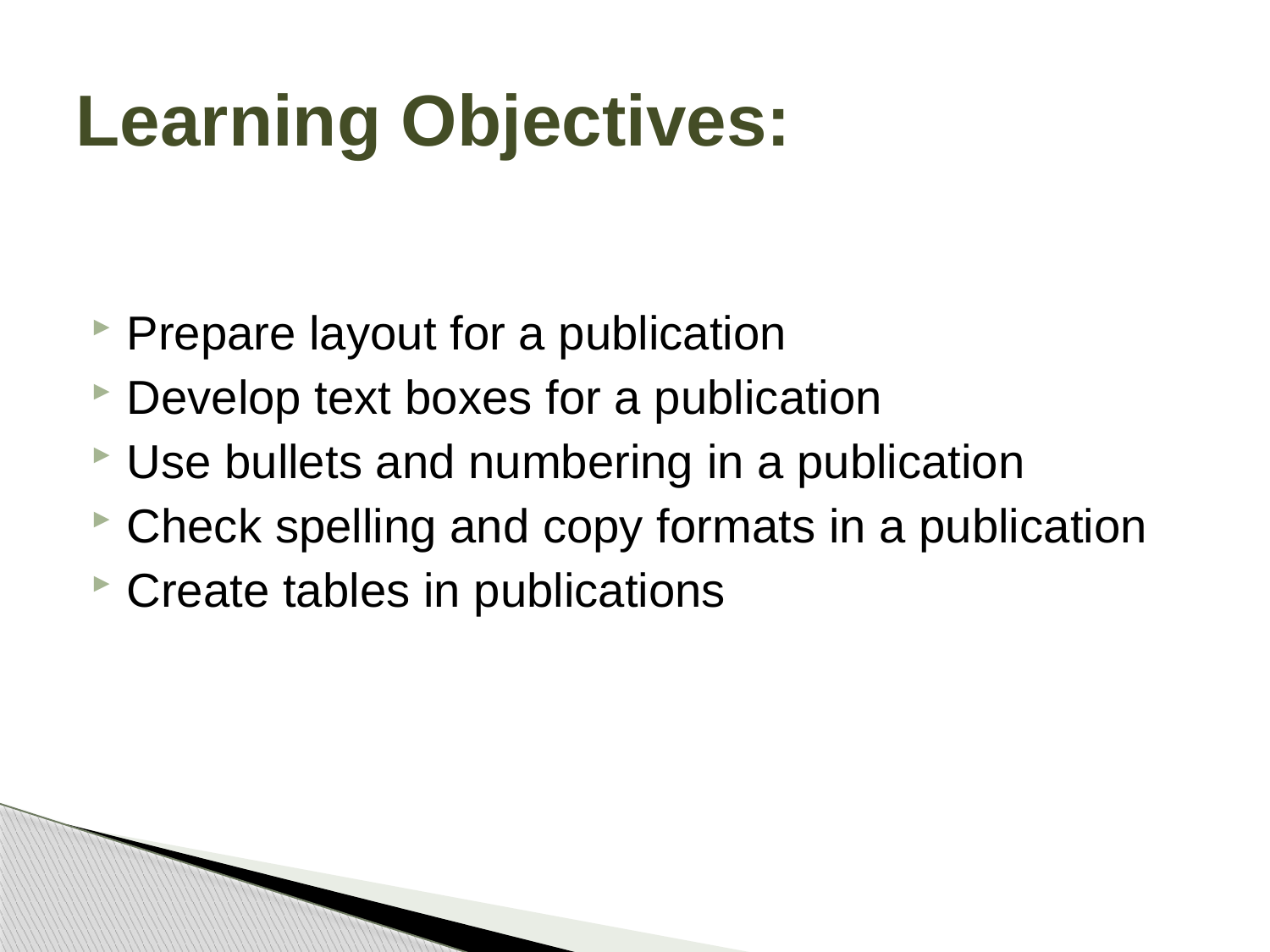

# Learning Objectives:
Prepare layout for a publication
Develop text boxes for a publication
Use bullets and numbering in a publication
Check spelling and copy formats in a publication
Create tables in publications